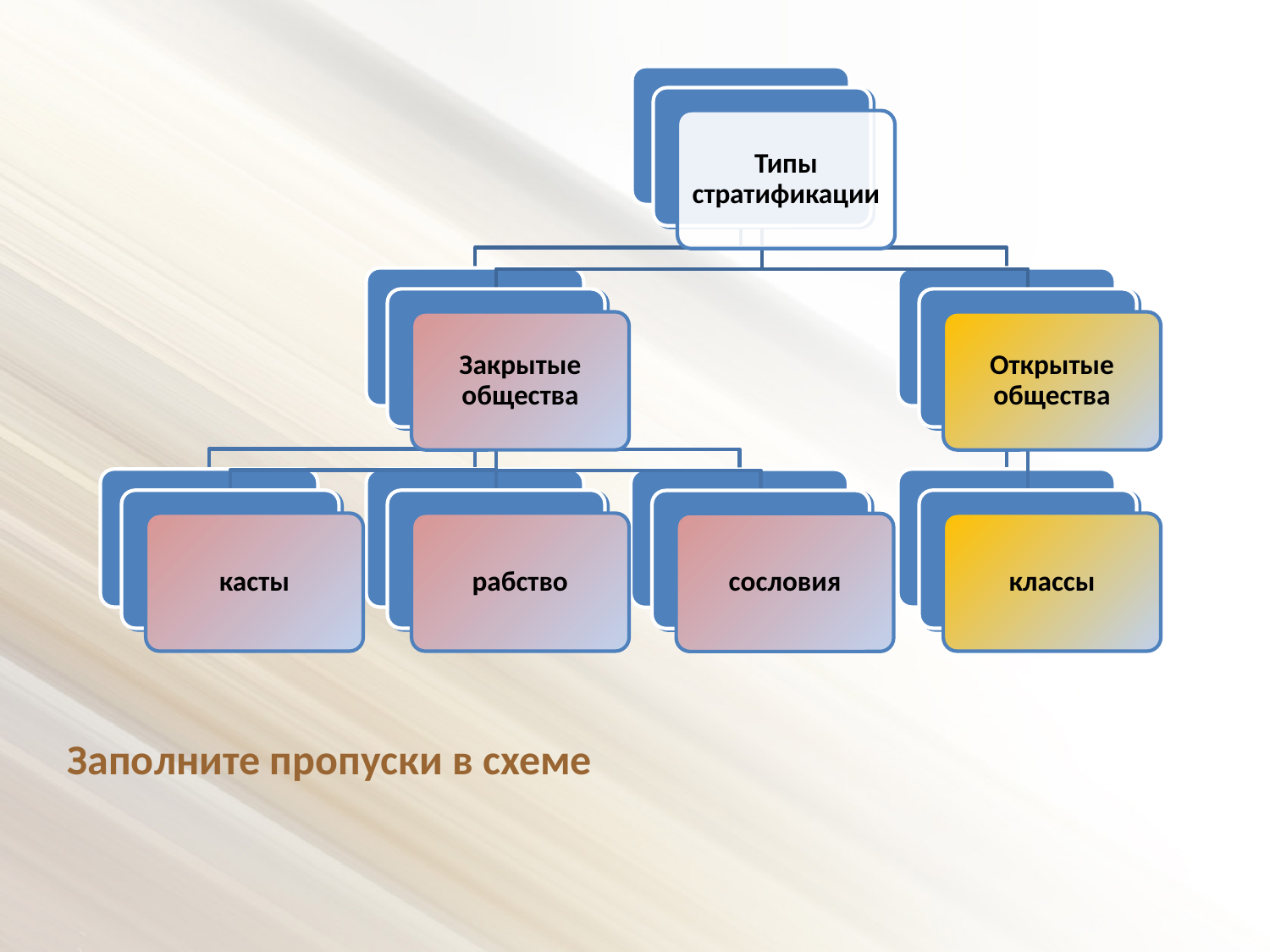

Типы стратификации

Типы стратификации
Закрытые общества
касты
рабство
сословия
Открытые общества
классы
Заполните пропуски в схеме